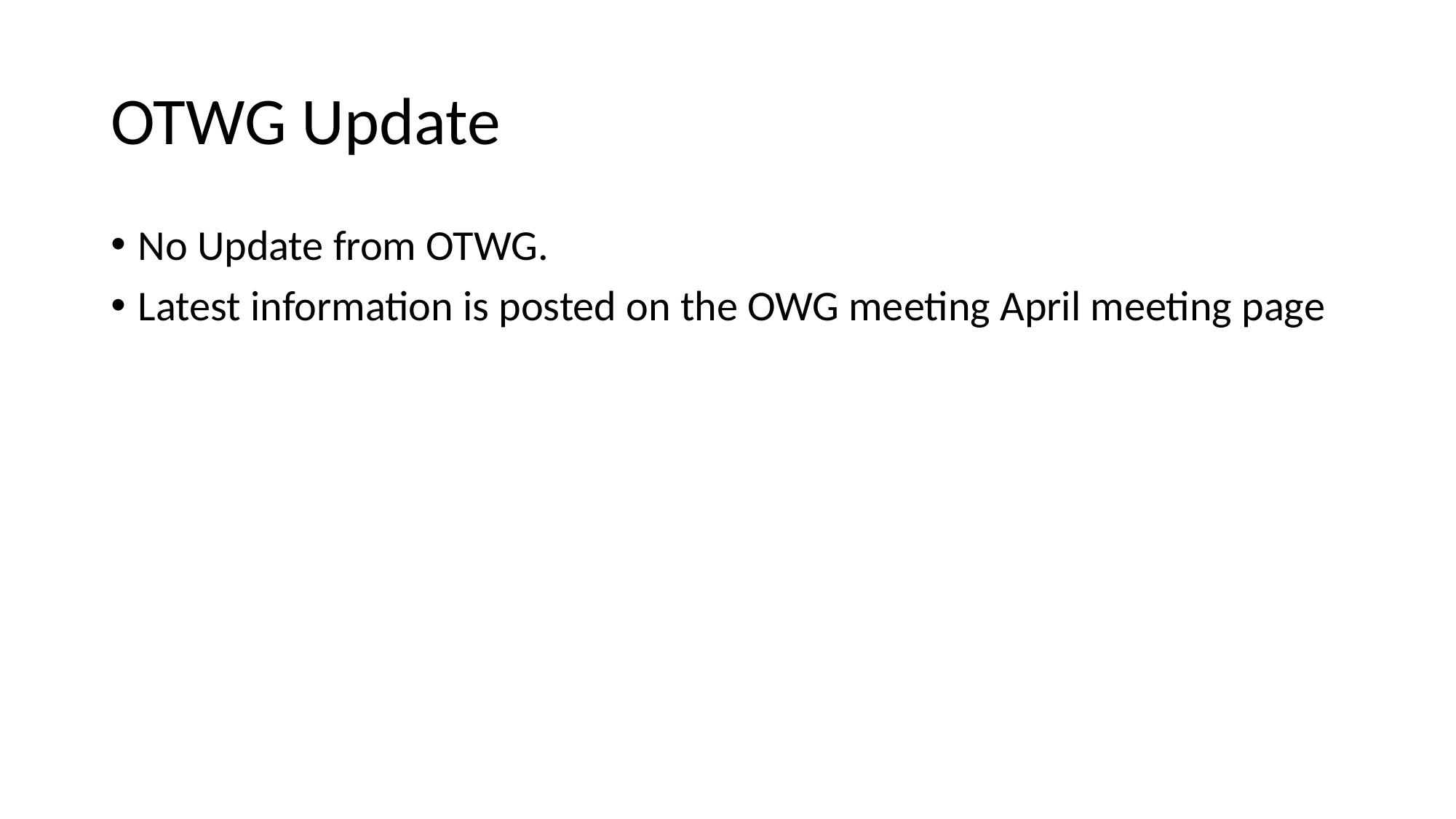

# OTWG Update
No Update from OTWG.
Latest information is posted on the OWG meeting April meeting page